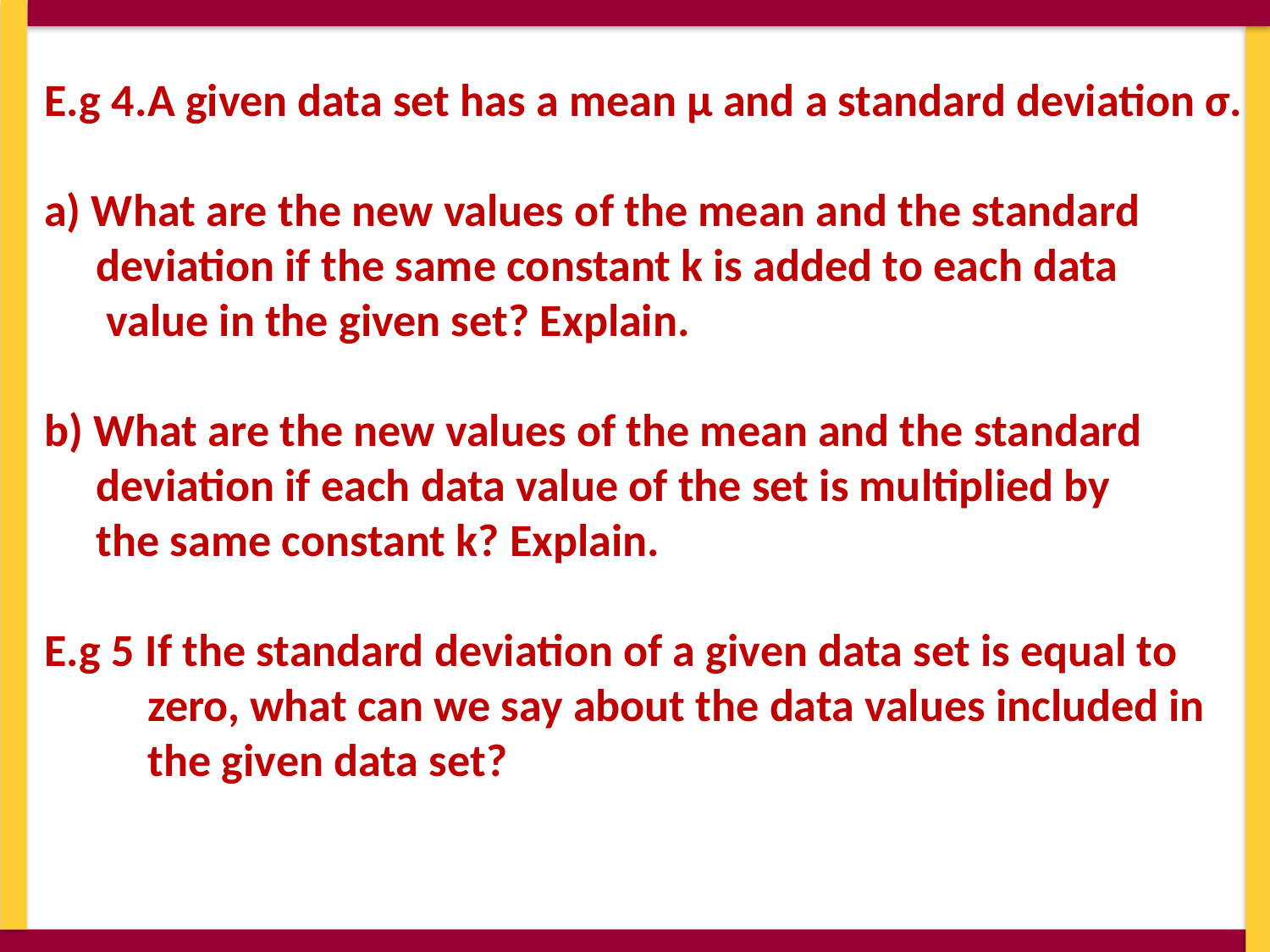

E.g 4.A given data set has a mean μ and a standard deviation σ.
a) What are the new values of the mean and the standard
     deviation if the same constant k is added to each data
      value in the given set? Explain.
b) What are the new values of the mean and the standard
     deviation if each data value of the set is multiplied by
     the same constant k? Explain.

E.g 5 If the standard deviation of a given data set is equal to
          zero, what can we say about the data values included in
          the given data set?